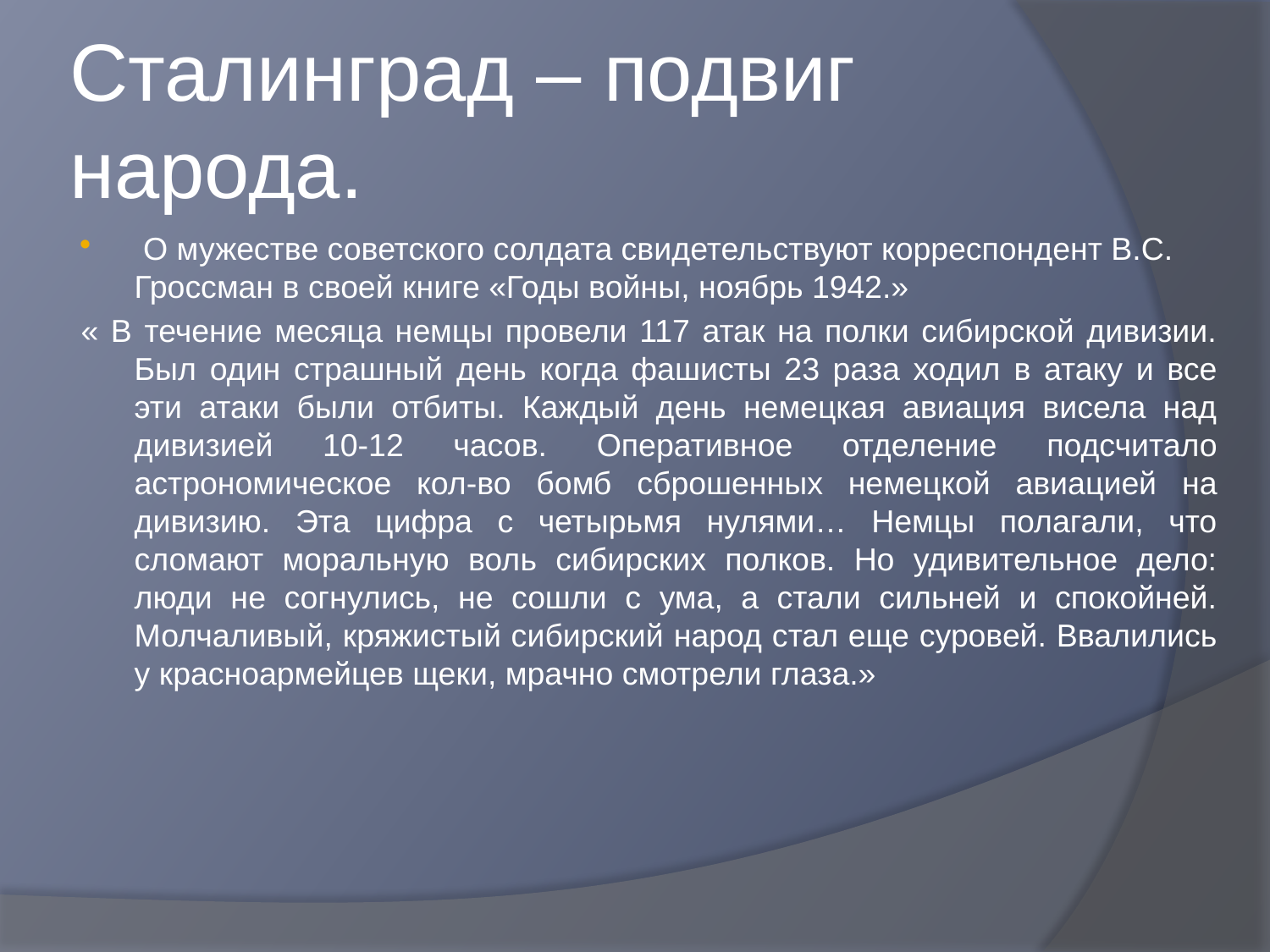

# Сталинград – подвиг народа.
 О мужестве советского солдата свидетельствуют корреспондент В.С. Гроссман в своей книге «Годы войны, ноябрь 1942.»
« В течение месяца немцы провели 117 атак на полки сибирской дивизии. Был один страшный день когда фашисты 23 раза ходил в атаку и все эти атаки были отбиты. Каждый день немецкая авиация висела над дивизией 10-12 часов. Оперативное отделение подсчитало астрономическое кол-во бомб сброшенных немецкой авиацией на дивизию. Эта цифра с четырьмя нулями… Немцы полагали, что сломают моральную воль сибирских полков. Но удивительное дело: люди не согнулись, не сошли с ума, а стали сильней и спокойней. Молчаливый, кряжистый сибирский народ стал еще суровей. Ввалились у красноармейцев щеки, мрачно смотрели глаза.»